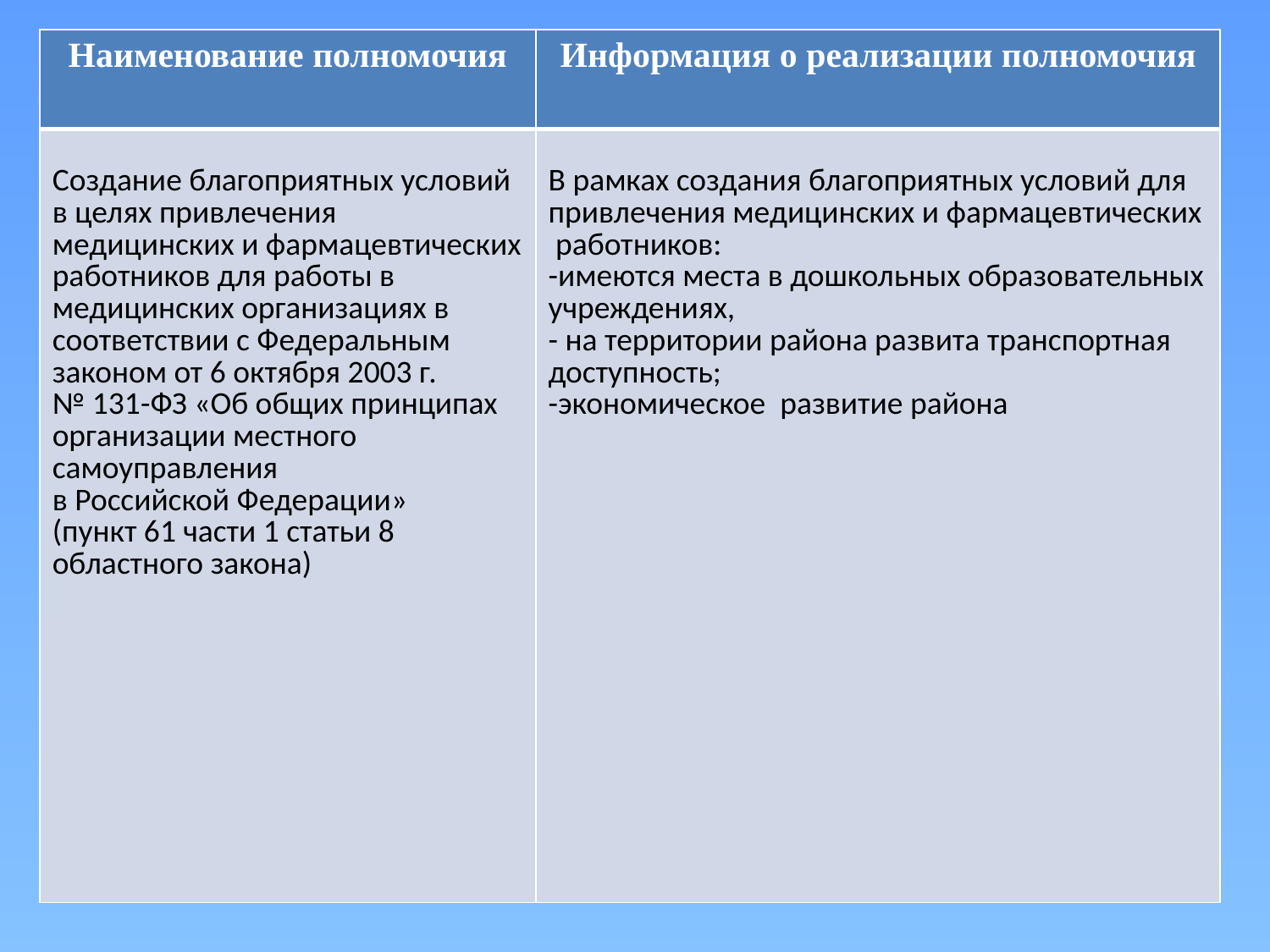

| Наименование полномочия | Информация о реализации полномочия |
| --- | --- |
| Создание благоприятных условий в целях привлечения медицинских и фармацевтических работников для работы в медицинских организациях в соответствии с Федеральным законом от 6 октября 2003 г. № 131-ФЗ «Об общих принципах организации местного самоуправления в Российской Федерации» (пункт 61 части 1 статьи 8 областного закона) | В рамках создания благоприятных условий для привлечения медицинских и фармацевтических работников: -имеются места в дошкольных образовательных учреждениях, - на территории района развита транспортная доступность; -экономическое развитие района |